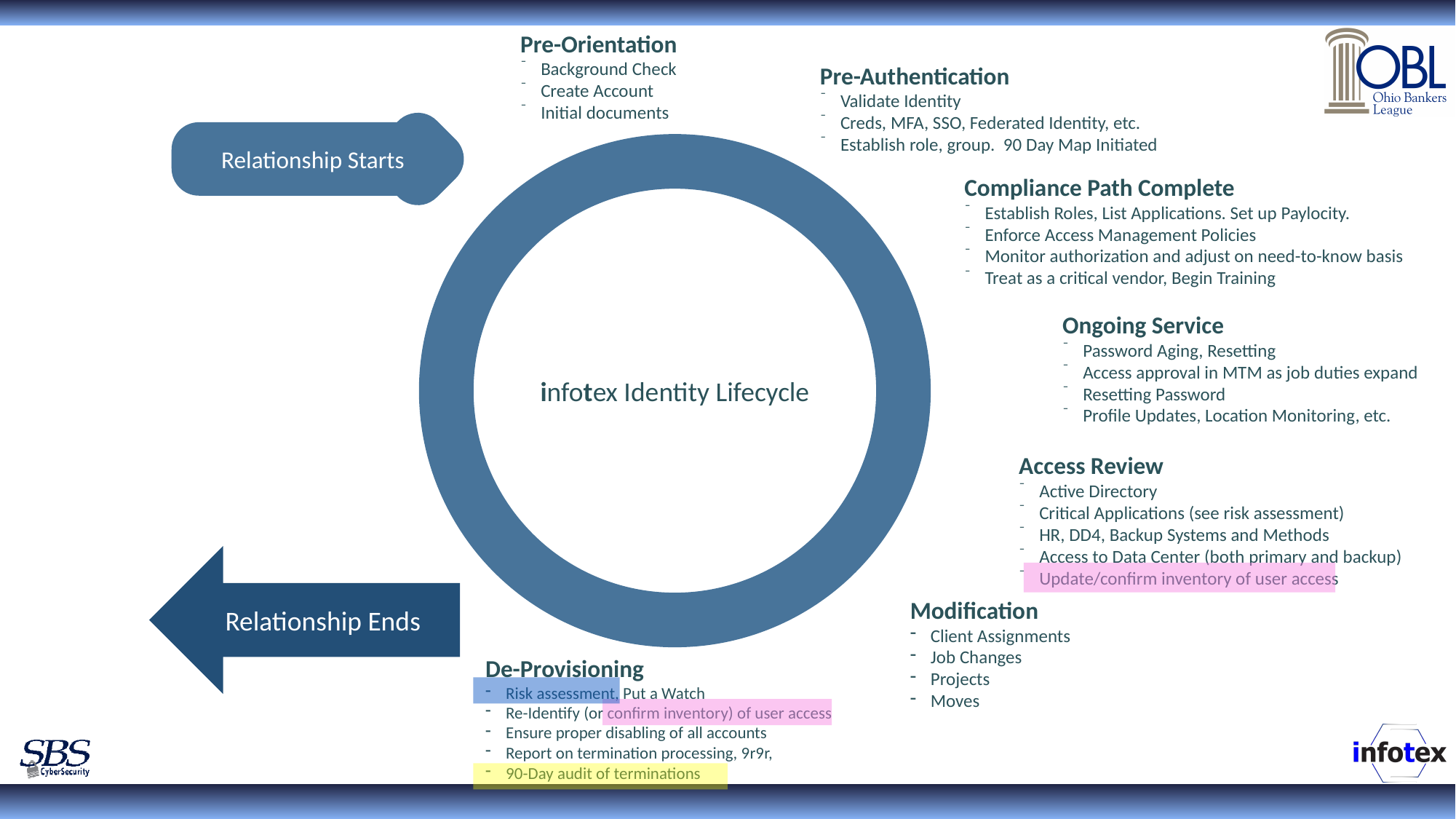

Pre-Orientation
Background Check
Create Account
Initial documents
Pre-Authentication
Validate Identity
Creds, MFA, SSO, Federated Identity, etc.
Establish role, group.  90 Day Map Initiated
Relationship Starts
infotex Identity Lifecycle
Compliance Path Complete
Establish Roles, List Applications. Set up Paylocity.
Enforce Access Management Policies
Monitor authorization and adjust on need-to-know basis
Treat as a critical vendor, Begin Training
Ongoing Service
Password Aging, Resetting
Access approval in MTM as job duties expand
Resetting Password
Profile Updates, Location Monitoring, etc.
Access Review
Active Directory
Critical Applications (see risk assessment)
HR, DD4, Backup Systems and Methods
Access to Data Center (both primary and backup)
Update/confirm inventory of user access
Relationship Ends

Modification
Client Assignments
Job Changes
Projects
Moves

De-Provisioning
Risk assessment, Put a Watch
Re-Identify (or confirm inventory) of user access
Ensure proper disabling of all accounts
Report on termination processing, 9r9r,
90-Day audit of terminations